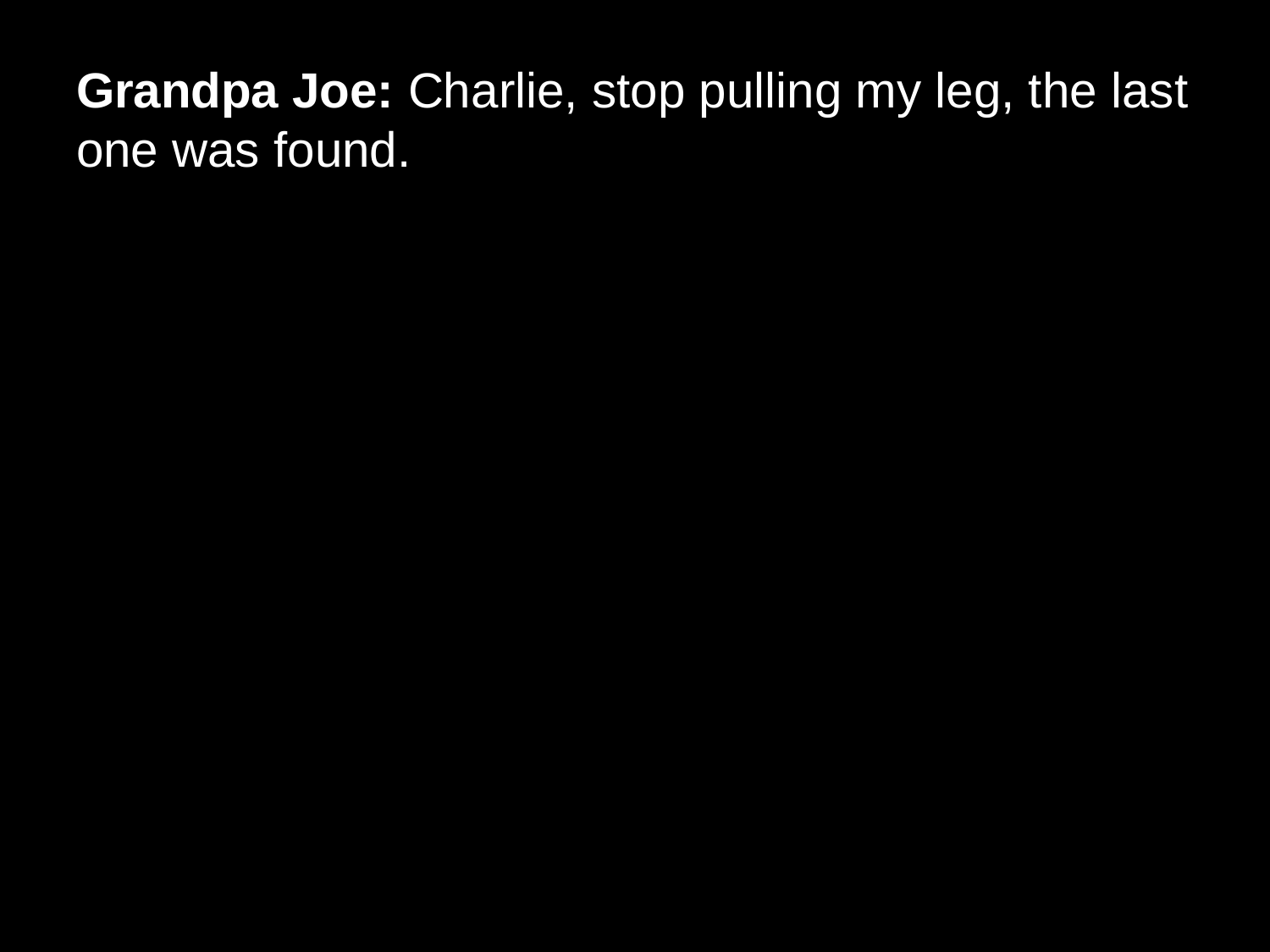

# Grandpa Joe: Charlie, stop pulling my leg, the last one was found.